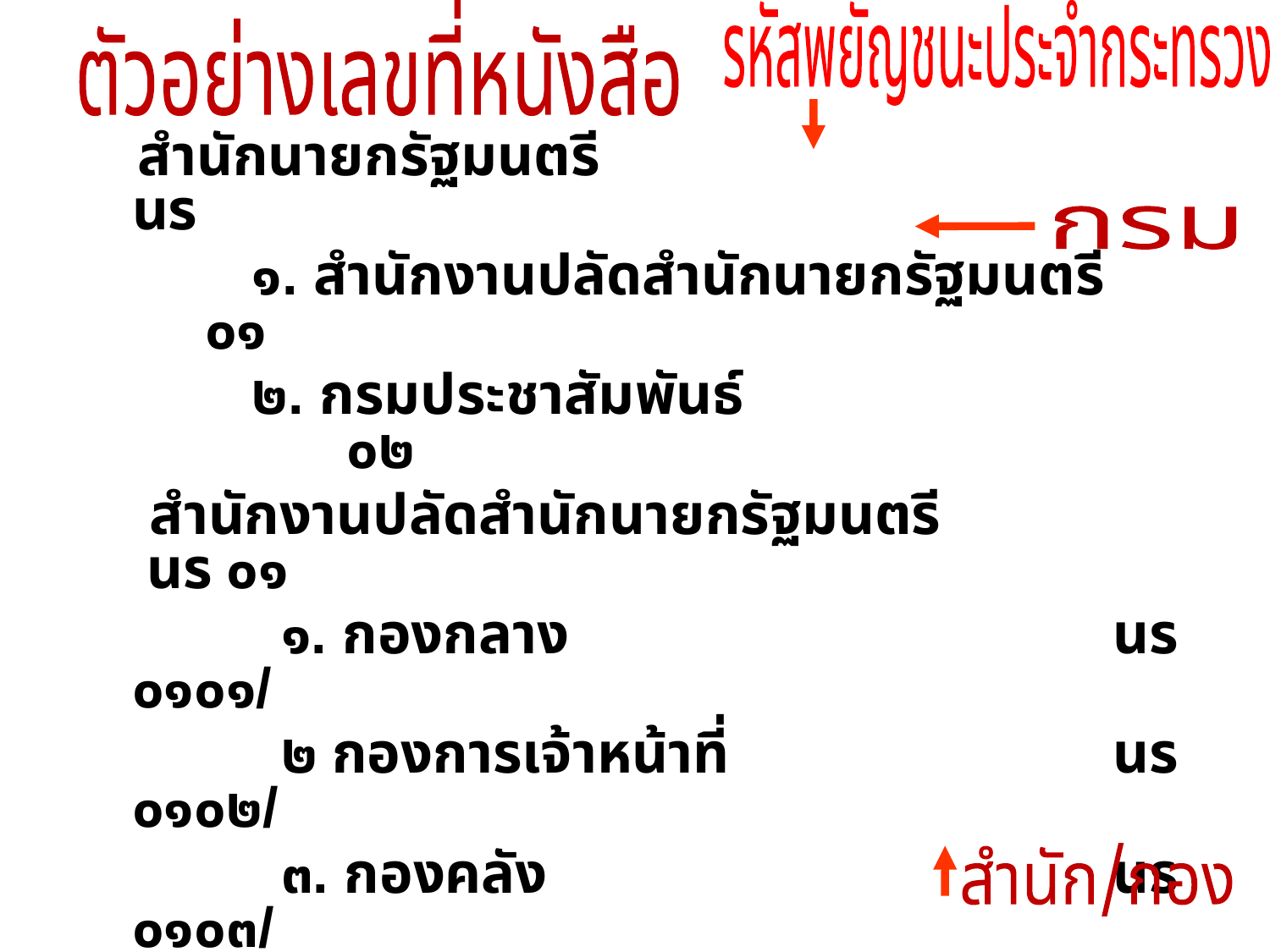

ตัวอย่างเลขที่หนังสือ
รหัสพยัญชนะประจำกระทรวง

       สำนักนายกรัฐมนตรี                                           นร
              ๑. สำนักงานปลัดสำนักนายกรัฐมนตรี              ๐๑
              ๒. กรมประชาสัมพันธ์                              	      ๐๒
       สำนักงานปลัดสำนักนายกรัฐมนตรี	               นร ๐๑
                ๑. กองกลาง			               นร ๐๑๐๑/
                ๒ กองการเจ้าหน้าที่		               นร ๐๑๐๒/
                ๓. กองคลัง			               นร ๐๑๐๓/
                ๔. ศูนย์เทคโนโลยีสารสนเทศ                    นร ๐๑๐๔/
                     และการสื่อสาร
               ๕. ศูนย์บริการประชาชน                             นร  ๐๑๐๕/
                ๖. สำนักกฎหมายและระเบียบกลาง	  นร ๐๑๐๖/
กรม

สำนัก/กอง